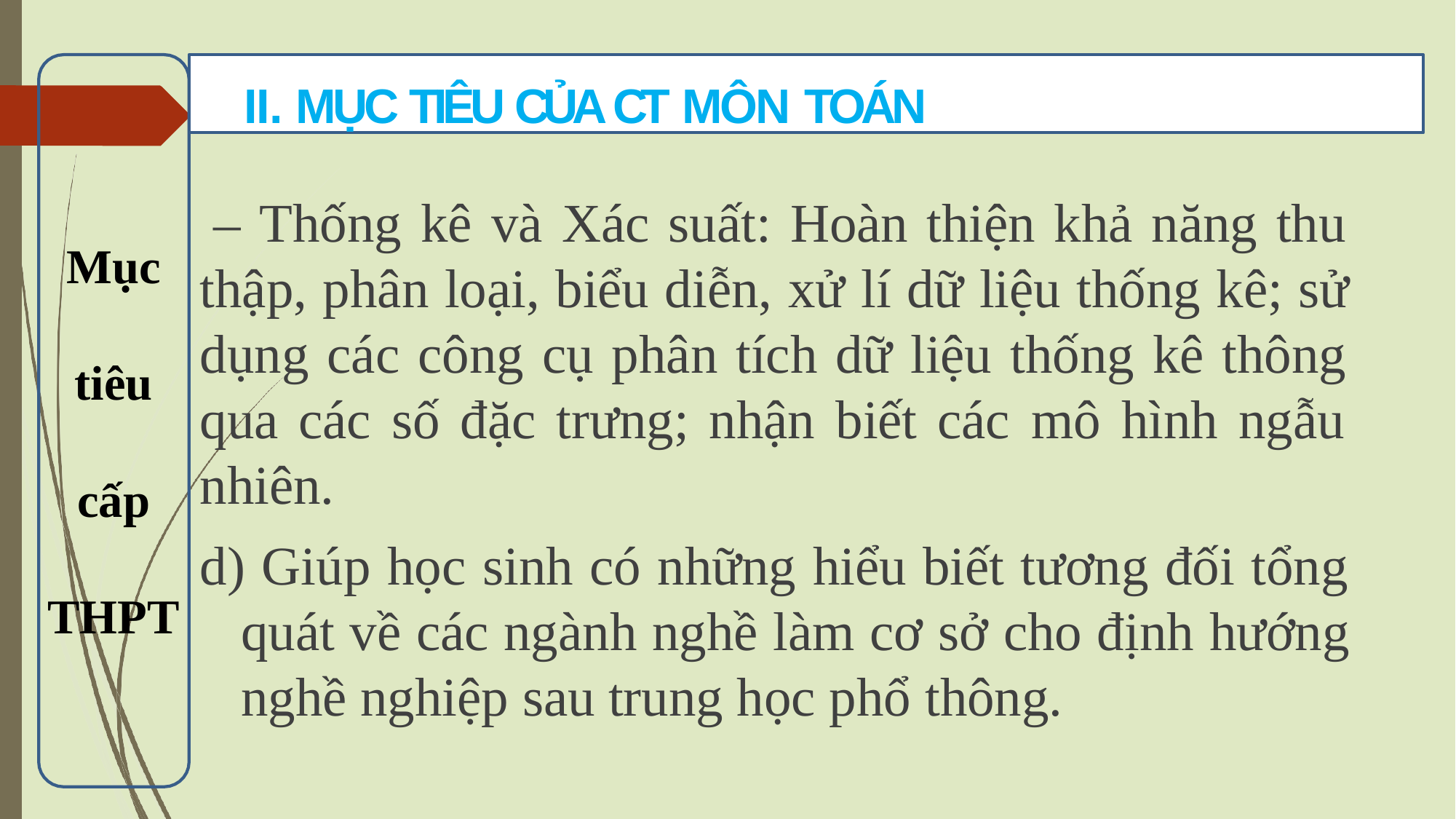

II. MỤC TIÊU CỦA CT  MÔN TOÁN

# – Thống kê và Xác suất: Hoàn thiện khả năng thu  thập, phân loại, biểu diễn, xử lí dữ liệu thống kê; sử  dụng các công cụ phân tích dữ liệu thống kê thông  qua các số đặc trưng; nhận biết các mô hình ngẫu  nhiên.
Mục
tiêu
cấp
d) Giúp học sinh có những hiểu biết tương đối tổng  quát về các ngành nghề làm cơ sở cho định hướng  nghề nghiệp sau trung học phổ thông.
THPT